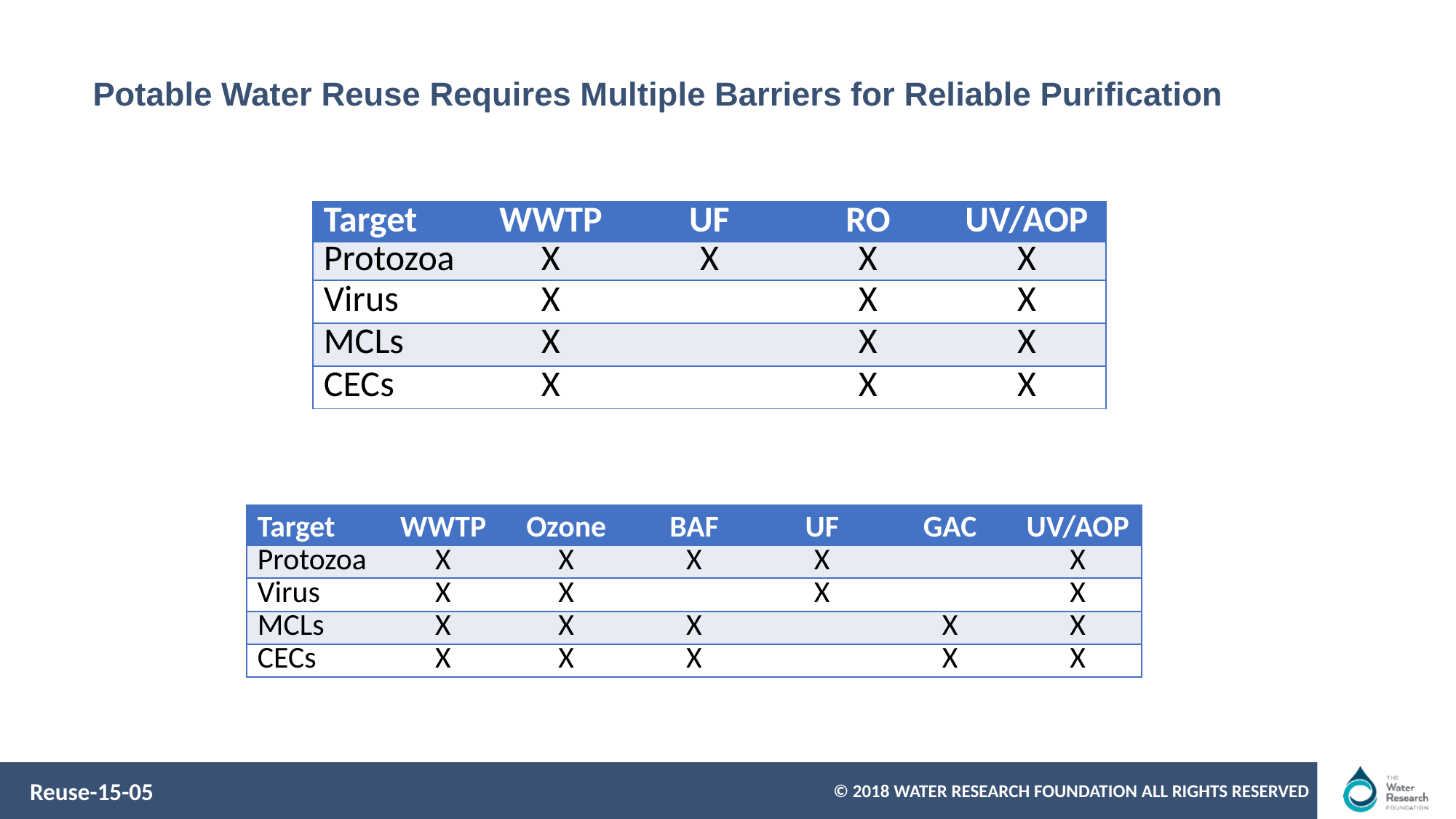

# Potable Water Reuse Requires Multiple Barriers for Reliable Purification
| Target | WWTP | UF | RO | UV/AOP |
| --- | --- | --- | --- | --- |
| Protozoa | X | X | X | X |
| Virus | X |  | X | X |
| MCLs | X |  | X | X |
| CECs | X |  | X | X |
| Target | WWTP | Ozone | BAF | UF | GAC | UV/AOP |
| --- | --- | --- | --- | --- | --- | --- |
| Protozoa | X | X | X | X |  | X |
| Virus | X | X |  | X |  | X |
| MCLs | X | X | X |  | X | X |
| CECs | X | X | X |  | X | X |